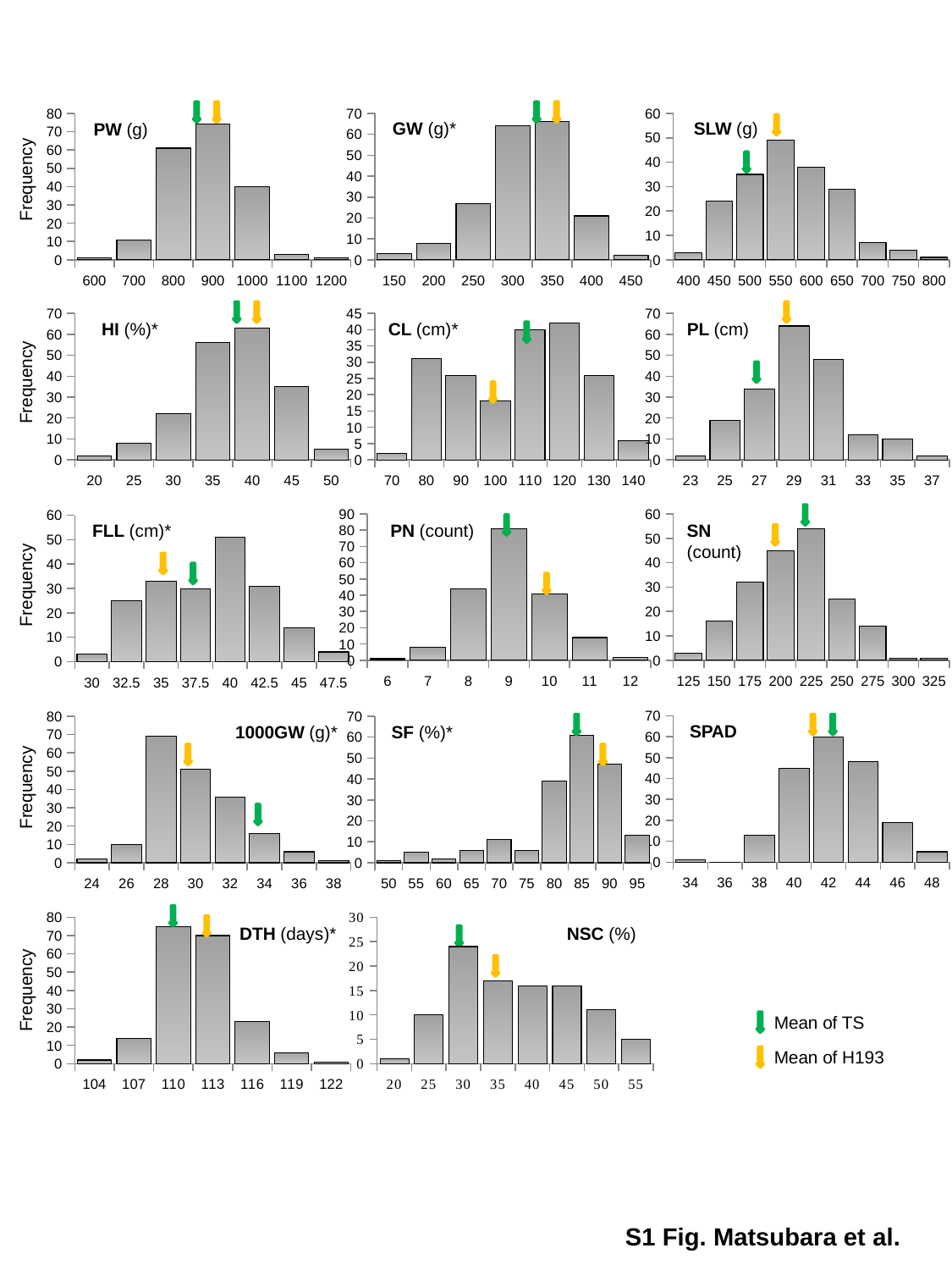

### Chart

| Category |  |
|---|---|
| 600 | 1.0 |
| 700 | 11.0 |
| 800 | 61.0 |
| 900 | 74.0 |
| 1000 | 40.0 |
| 1100 | 3.0 |
| 1200 | 1.0 |
PW (g)

### Chart

| Category |  |
|---|---|
| 150 | 3.0 |
| 200 | 8.0 |
| 250 | 27.0 |
| 300 | 64.0 |
| 350 | 66.0 |
| 400 | 21.0 |
| 450 | 2.0 |
GW (g)*

### Chart

| Category |  |
|---|---|
| 400 | 3.0 |
| 450 | 24.0 |
| 500 | 35.0 |
| 550 | 49.0 |
| 600 | 38.0 |
| 650 | 29.0 |
| 700 | 7.0 |
| 750 | 4.0 |
| 800 | 1.0 |

SLW (g)

Frequency

### Chart

| Category |  |
|---|---|
| 20 | 2.0 |
| 25 | 8.0 |
| 30 | 22.0 |
| 35 | 56.0 |
| 40 | 63.0 |
| 45 | 35.0 |
| 50 | 5.0 |
HI (%)*

### Chart

| Category |  |
|---|---|
| 70 | 2.0 |
| 80 | 31.0 |
| 90 | 26.0 |
| 100 | 18.0 |
| 110 | 40.0 |
| 120 | 42.0 |
| 130 | 26.0 |
| 140 | 6.0 |
CL (cm)*

### Chart

| Category |  |
|---|---|
| 23 | 2.0 |
| 25 | 19.0 |
| 27 | 34.0 |
| 29 | 64.0 |
| 31 | 48.0 |
| 33 | 12.0 |
| 35 | 10.0 |
| 37 | 2.0 |
PL (cm)

Frequency

### Chart

| Category |  |
|---|---|
| 6 | 1.0 |
| 7 | 8.0 |
| 8 | 44.0 |
| 9 | 81.0 |
| 10 | 41.0 |
| 11 | 14.0 |
| 12 | 2.0 |

### Chart

| Category |  |
|---|---|
| 125 | 3.0 |
| 150 | 16.0 |
| 175 | 32.0 |
| 200 | 45.0 |
| 225 | 54.0 |
| 250 | 25.0 |
| 275 | 14.0 |
| 300 | 1.0 |
| 325 | 1.0 |
SN
(count)

### Chart

| Category |  |
|---|---|
| 30 | 3.0 |
| 32.5 | 25.0 |
| 35 | 33.0 |
| 37.5 | 30.0 |
| 40 | 51.0 |
| 42.5 | 31.0 |
| 45 | 14.0 |
| 47.5 | 4.0 |
FLL (cm)*

PN (count)

Frequency

### Chart

| Category |  |
|---|---|
| 34 | 1.0 |
| 36 | 0.0 |
| 38 | 13.0 |
| 40 | 45.0 |
| 42 | 60.0 |
| 44 | 48.0 |
| 46 | 19.0 |
| 48 | 5.0 |
SPAD

### Chart

| Category |  |
|---|---|
| 24 | 2.0 |
| 26 | 10.0 |
| 28 | 69.0 |
| 30 | 51.0 |
| 32 | 36.0 |
| 34 | 16.0 |
| 36 | 6.0 |
| 38 | 1.0 |
1000GW (g)*

### Chart

| Category |  |
|---|---|
| 50 | 1.0 |
| 55 | 5.0 |
| 60 | 2.0 |
| 65 | 6.0 |
| 70 | 11.0 |
| 75 | 6.0 |
| 80 | 39.0 |
| 85 | 61.0 |
| 90 | 47.0 |
| 95 | 13.0 |
SF (%)*

Frequency

### Chart

| Category |  |
|---|---|
| 104 | 2.0 |
| 107 | 14.0 |
| 110 | 75.0 |
| 113 | 70.0 |
| 116 | 23.0 |
| 119 | 6.0 |
| 122 | 1.0 |

DTH (days)*

### Chart

| Category |  |
|---|---|
| 20 | 1.0 |
| 25 | 10.0 |
| 30 | 24.0 |
| 35 | 17.0 |
| 40 | 16.0 |
| 45 | 16.0 |
| 50 | 11.0 |
| 55 | 5.0 |
NSC (%)

Frequency
Mean of TS

Mean of H193

S1 Fig. Matsubara et al.